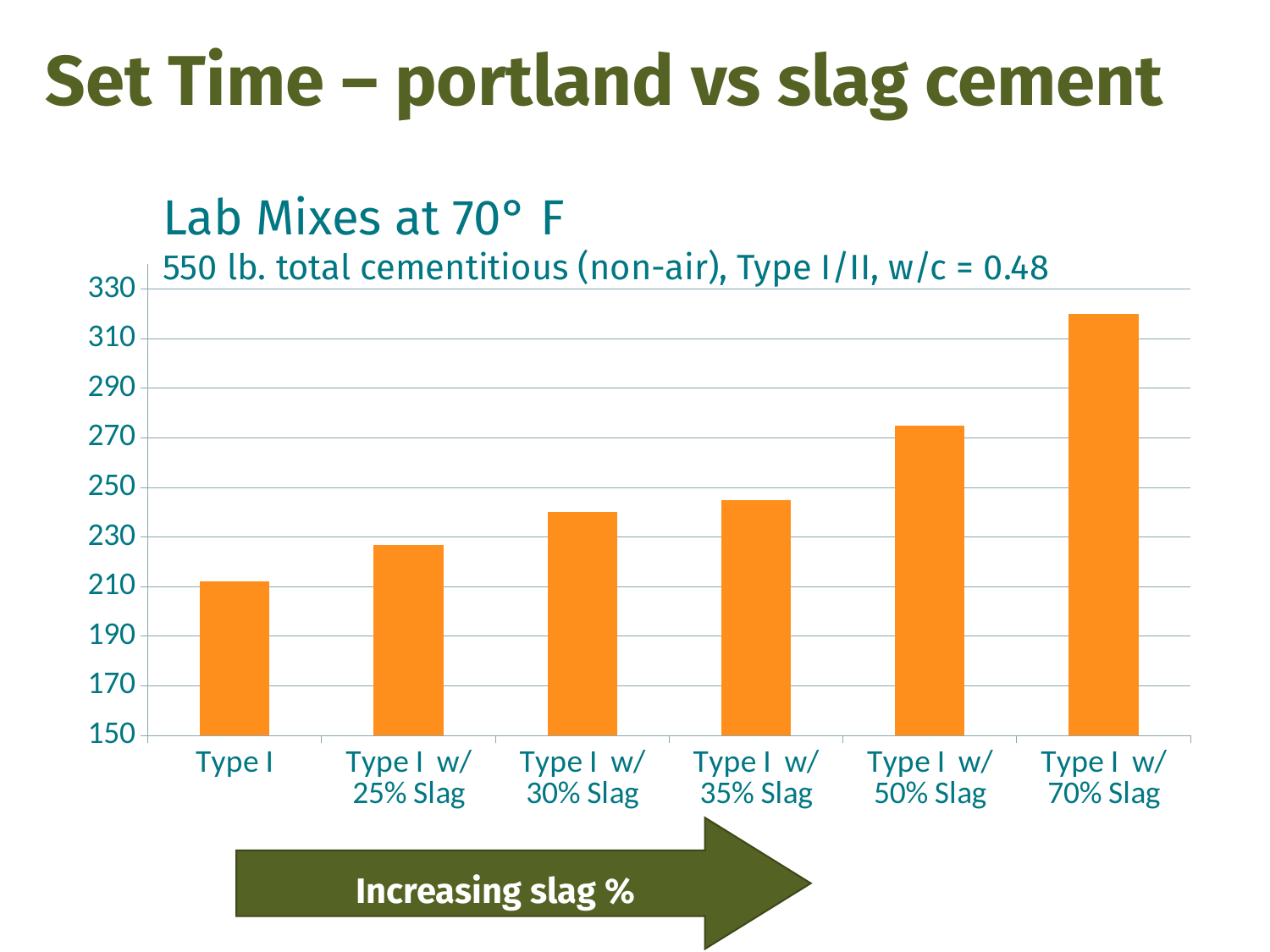

# Set Time – portland vs slag cement
Lab Mixes at 70° F
550 lb. total cementitious (non-air), Type I/II, w/c = 0.48

### Chart

| Category | Set Time |
|---|---|
| Type I | 212.0 |
| Type I  w/ 25% Slag | 227.0 |
| Type I  w/ 30% Slag | 240.0 |
| Type I  w/ 35% Slag | 245.0 |
| Type I  w/ 50% Slag | 275.0 |
| Type I  w/ 70% Slag | 320.0 |
Increasing slag %